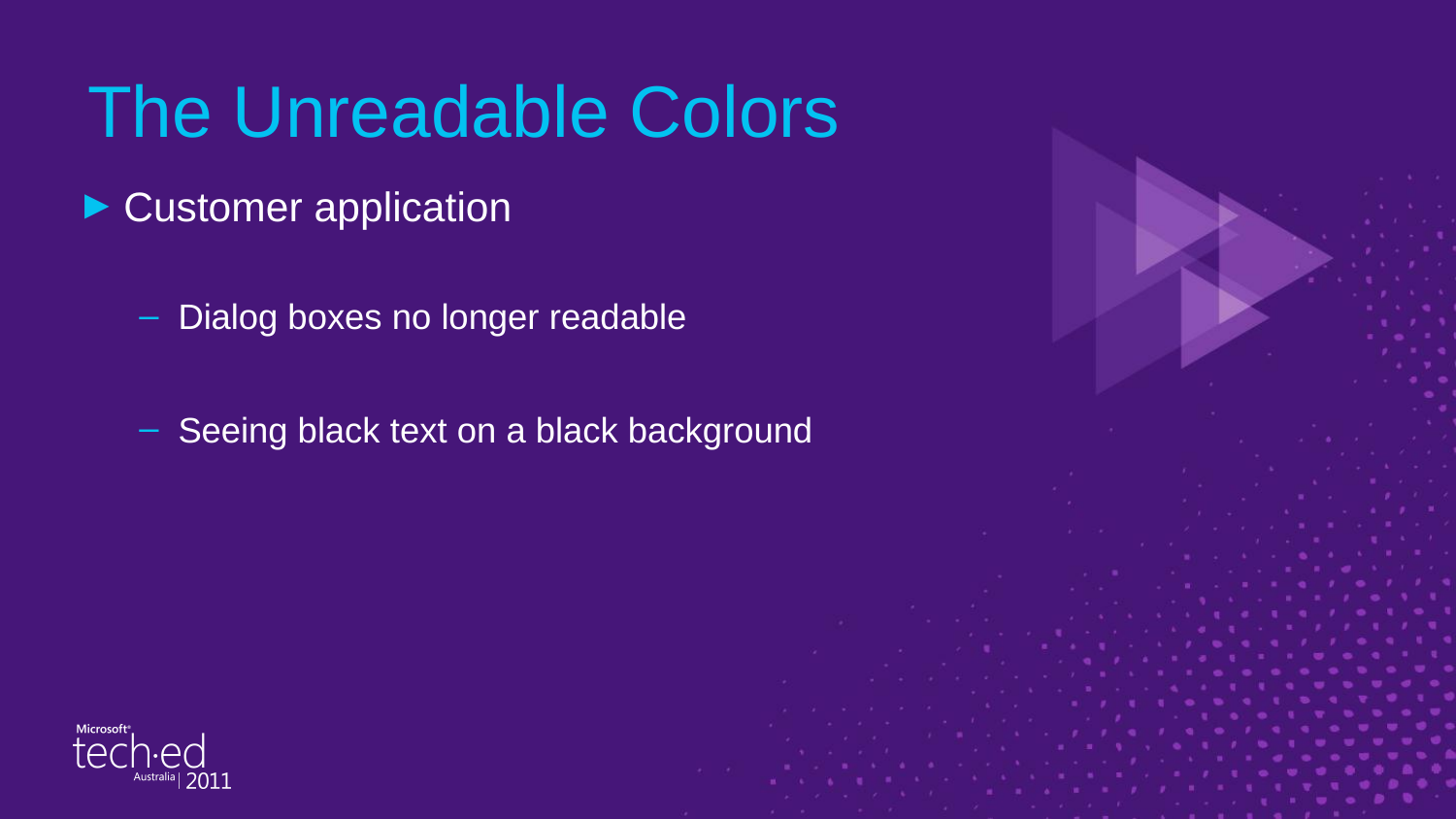

# The Unreadable Colors
Customer application

Dialog boxes no longer readable

Seeing black text on a black background